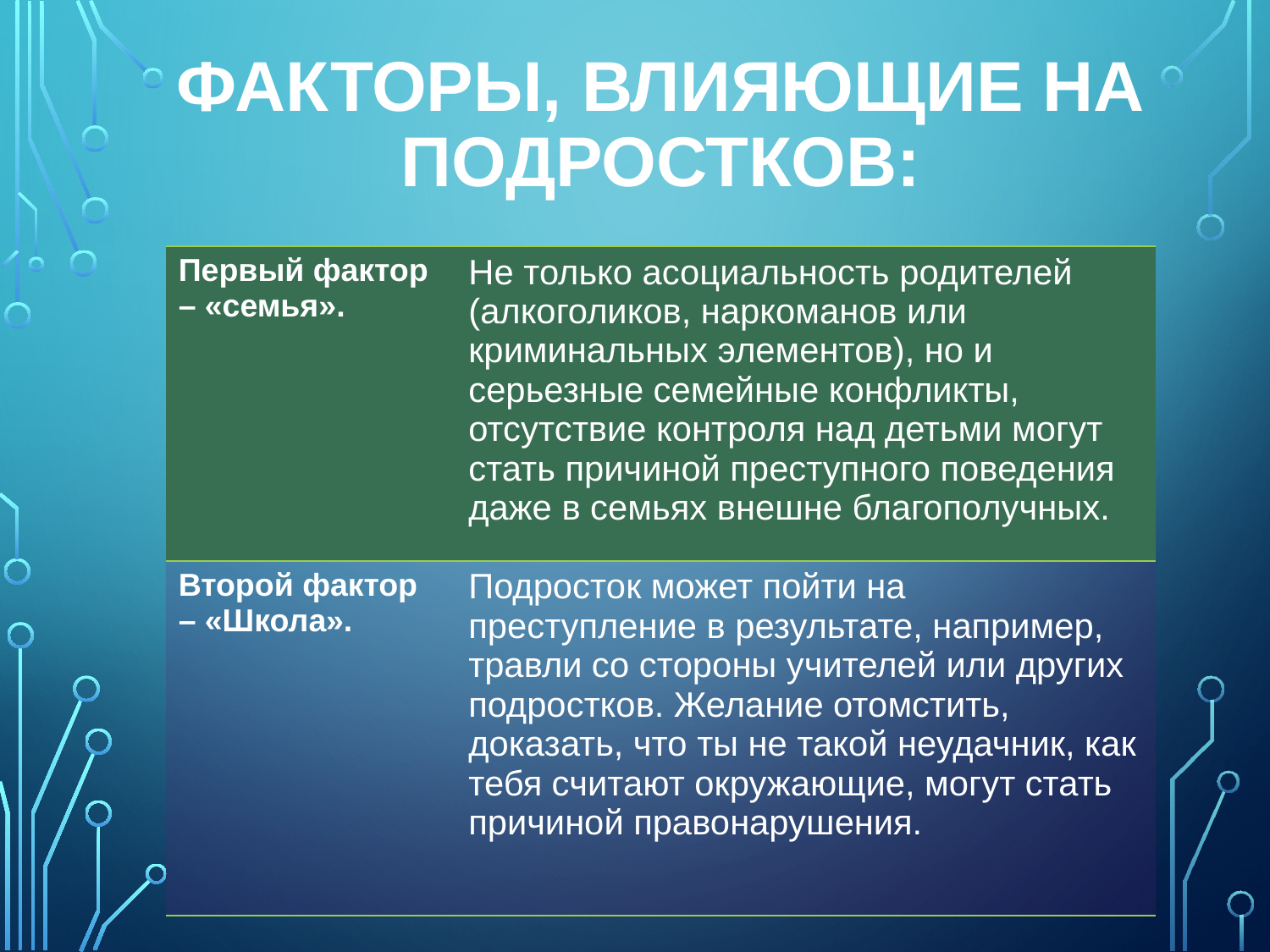

# Факторы, влияющие на подростков:
| Первый фактор – «семья». | Не только асоциальность родителей (алкоголиков, наркоманов или криминальных элементов), но и серьезные семейные конфликты, отсутствие контроля над детьми могут стать причиной преступного поведения даже в семьях внешне благополучных. |
| --- | --- |
| Второй фактор – «Школа». | Подросток может пойти на преступление в результате, например, травли со стороны учителей или других подростков. Желание отомстить, доказать, что ты не такой неудачник, как тебя считают окружающие, могут стать причиной правонарушения. |